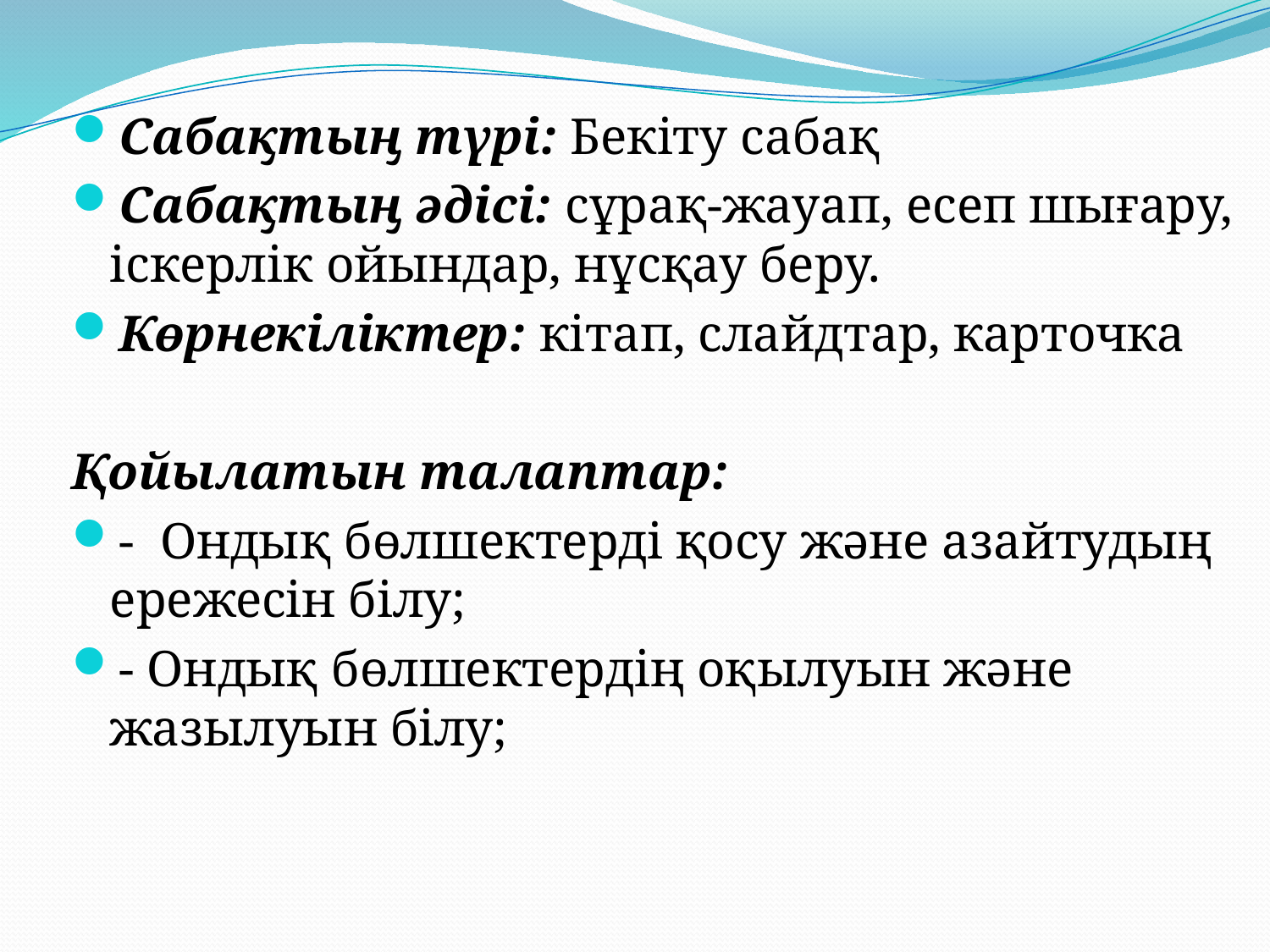

Сабақтың түрі: Бекіту сабақ
Сабақтың әдісі: сұрақ-жауап, есеп шығару, іскерлік ойындар, нұсқау беру.
Көрнекіліктер: кітап, слайдтар, карточка

Қойылатын талаптар:
-  Ондық бөлшектерді қосу және азайтудың ережесін білу;
- Ондық бөлшектердің оқылуын және жазылуын білу;